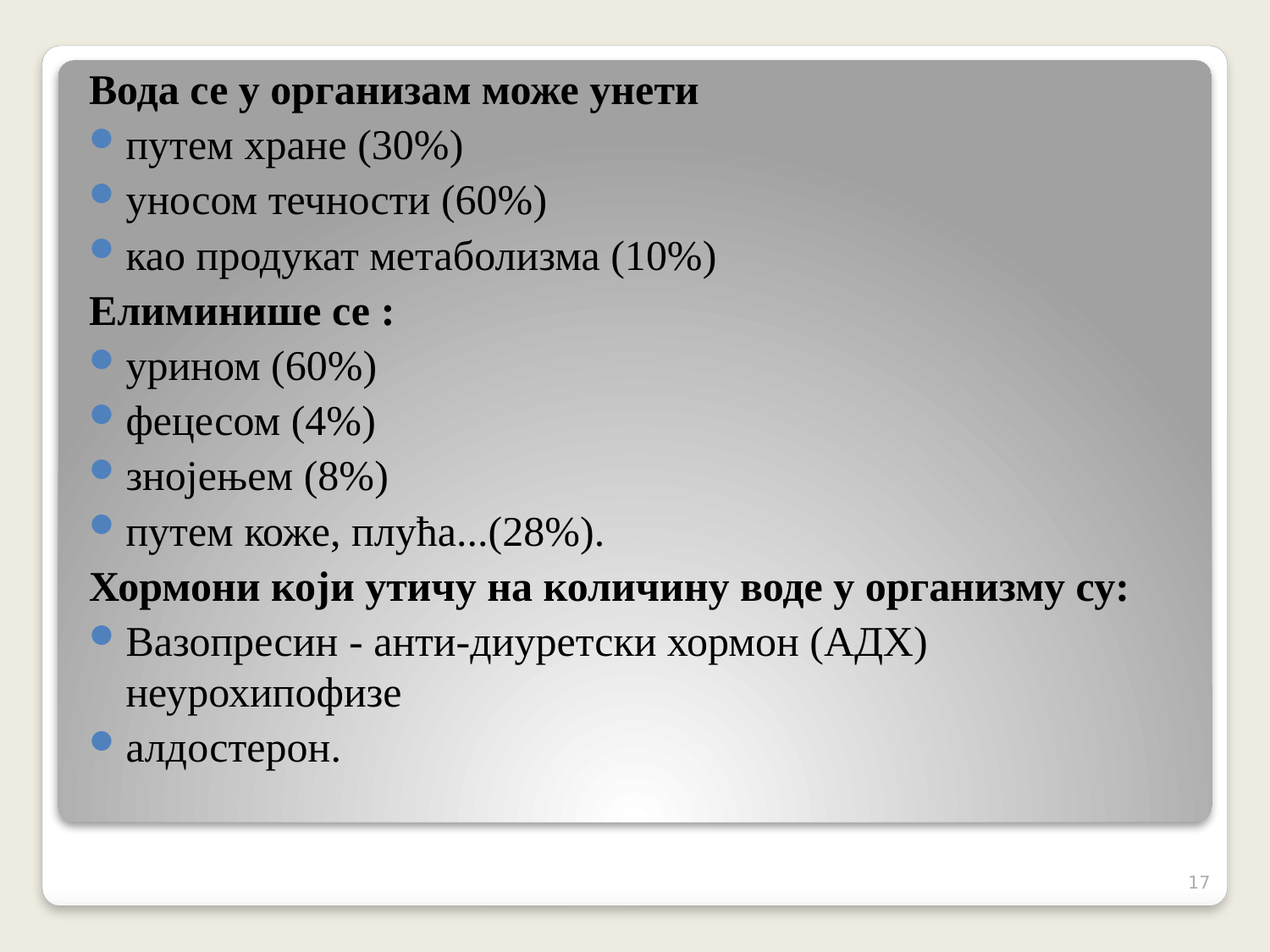

Вода се у организам може унети
путем хране (30%)
уносом течности (60%)
као продукат метаболизма (10%)
Елиминише се :
урином (60%)
фецесом (4%)
знојењем (8%)
путем коже, плућа...(28%).
Хормони који утичу на количину воде у организму су:
Вазопресин - анти-диуретски хормон (АДХ) неурохипофизе
алдостерон.
17